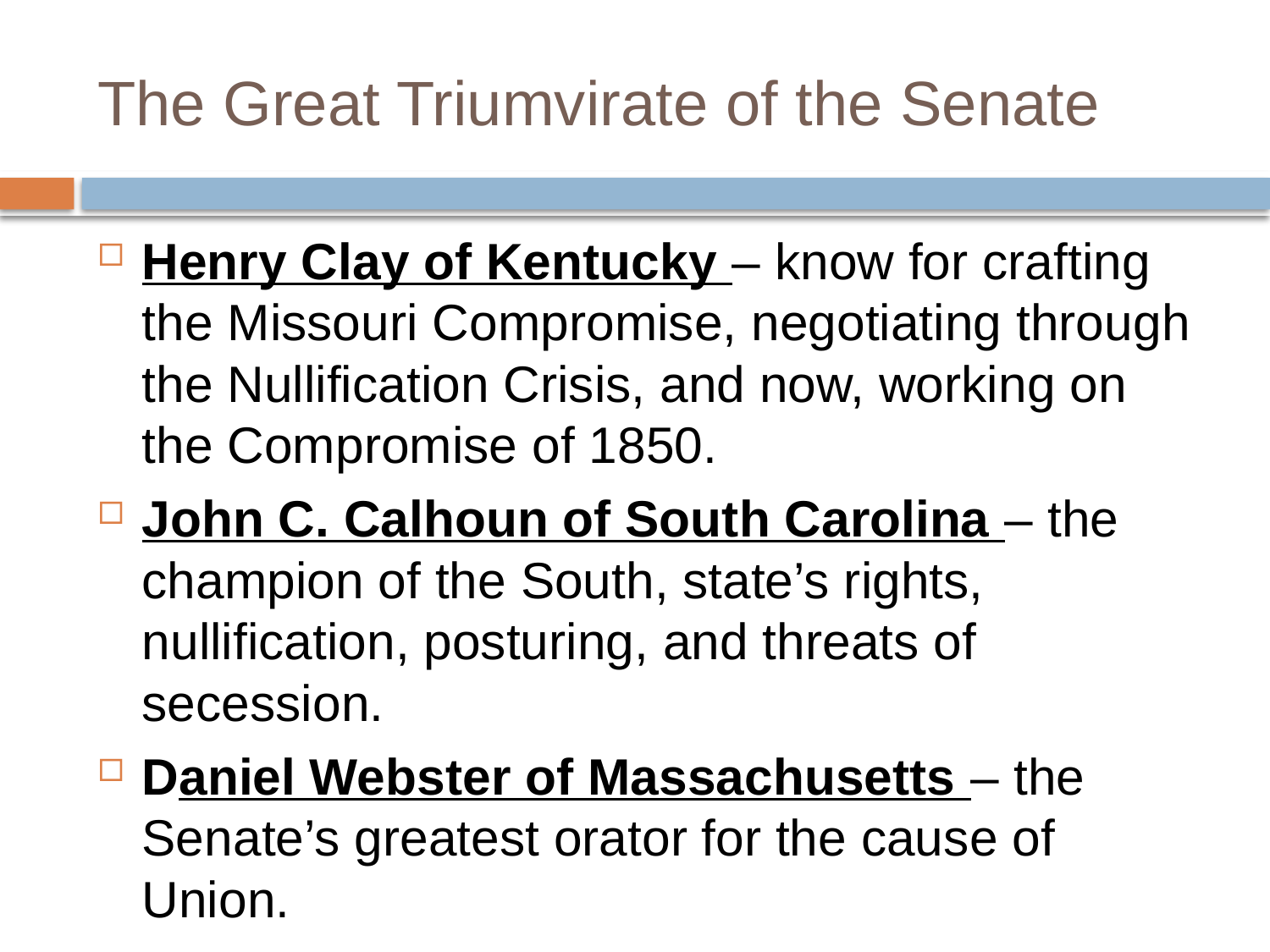

# The Great Triumvirate of the Senate
Henry Clay of Kentucky – know for crafting the Missouri Compromise, negotiating through the Nullification Crisis, and now, working on the Compromise of 1850.
John C. Calhoun of South Carolina – the champion of the South, state’s rights, nullification, posturing, and threats of secession.
Daniel Webster of Massachusetts – the Senate’s greatest orator for the cause of Union.